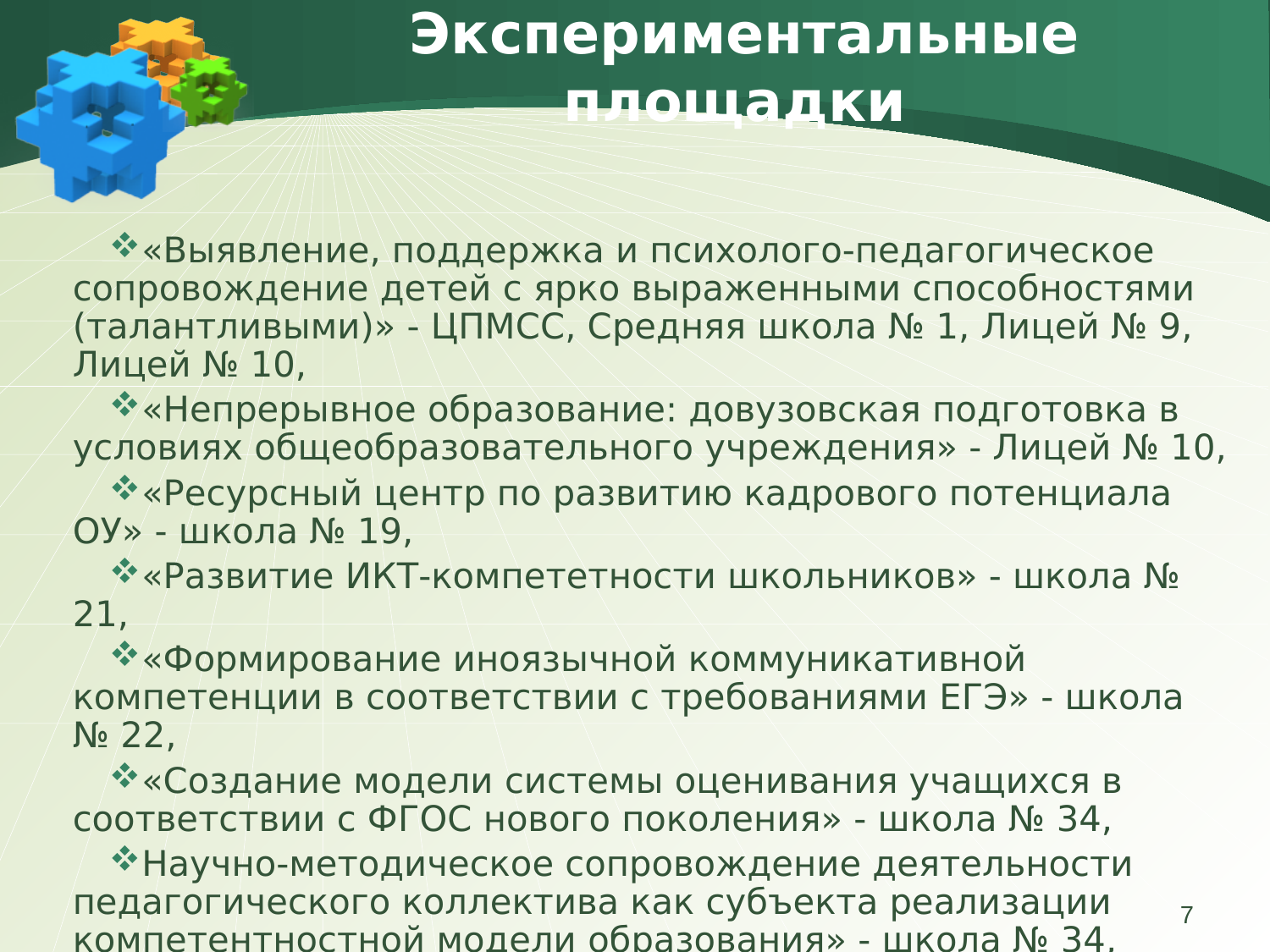

# Экспериментальные площадки

«Выявление, поддержка и психолого-педагогическое сопровождение детей с ярко выраженными способностями (талантливыми)» - ЦПМСС, Средняя школа № 1, Лицей № 9, Лицей № 10,
«Непрерывное образование: довузовская подготовка в условиях общеобразовательного учреждения» - Лицей № 10,
«Ресурсный центр по развитию кадрового потенциала ОУ» - школа № 19,
«Развитие ИКТ-компететности школьников» - школа № 21,
«Формирование иноязычной коммуникативной компетенции в соответствии с требованиями ЕГЭ» - школа № 22,
«Создание модели системы оценивания учащихся в соответствии с ФГОС нового поколения» - школа № 34,
Научно-методическое сопровождение деятельности педагогического коллектива как субъекта реализации компетентностной модели образования» - школа № 34,
7